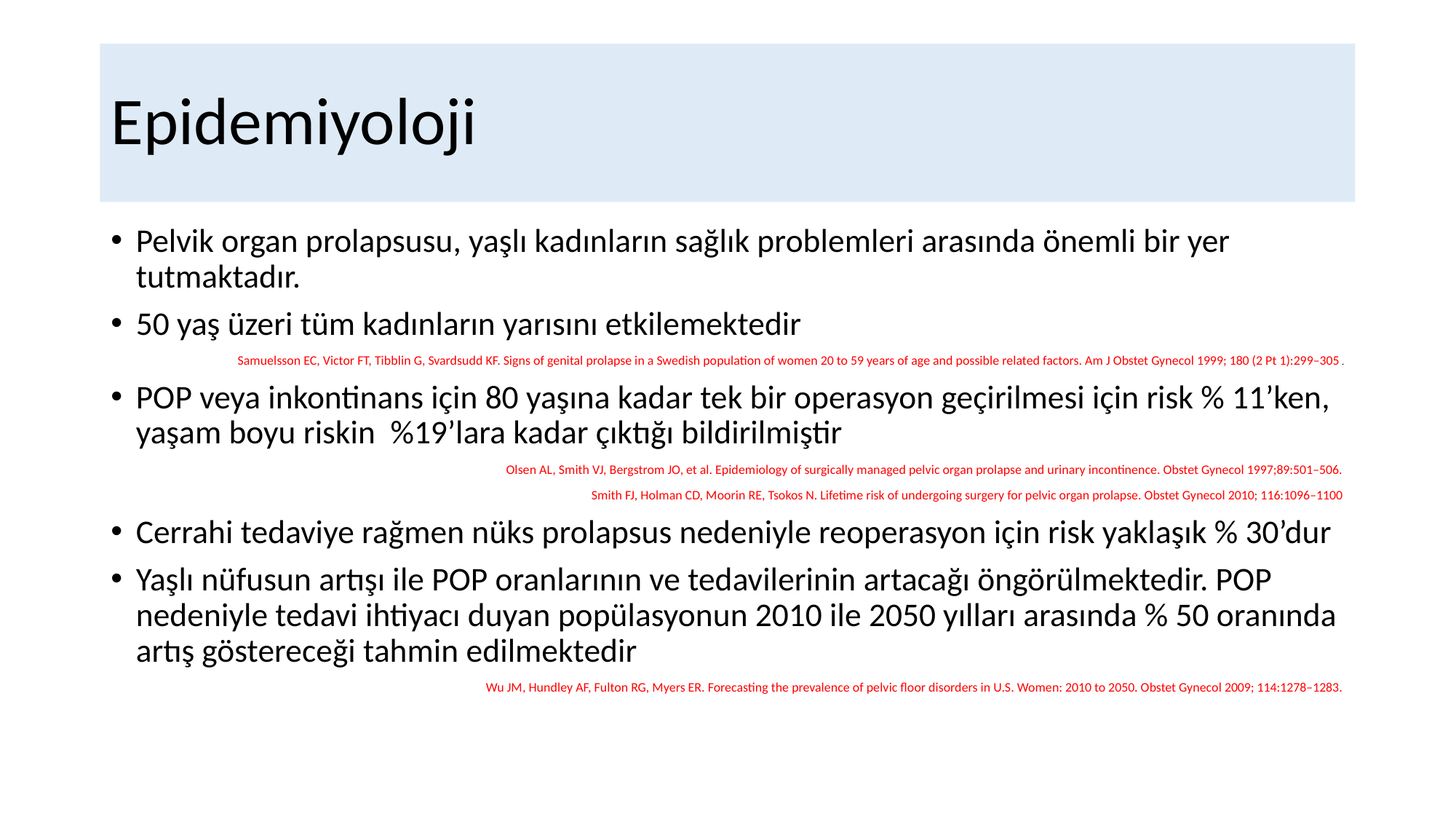

# Epidemiyoloji
Pelvik organ prolapsusu, yaşlı kadınların sağlık problemleri arasında önemli bir yer tutmaktadır.
50 yaş üzeri tüm kadınların yarısını etkilemektedir
Samuelsson EC, Victor FT, Tibblin G, Svardsudd KF. Signs of genital prolapse in a Swedish population of women 20 to 59 years of age and possible related factors. Am J Obstet Gynecol 1999; 180 (2 Pt 1):299–305.
POP veya inkontinans için 80 yaşına kadar tek bir operasyon geçirilmesi için risk % 11’ken, yaşam boyu riskin  %19’lara kadar çıktığı bildirilmiştir
Olsen AL, Smith VJ, Bergstrom JO, et al. Epidemiology of surgically managed pelvic organ prolapse and urinary incontinence. Obstet Gynecol 1997;89:501–506.
Smith FJ, Holman CD, Moorin RE, Tsokos N. Lifetime risk of undergoing surgery for pelvic organ prolapse. Obstet Gynecol 2010; 116:1096–1100
Cerrahi tedaviye rağmen nüks prolapsus nedeniyle reoperasyon için risk yaklaşık % 30’dur
Yaşlı nüfusun artışı ile POP oranlarının ve tedavilerinin artacağı öngörülmektedir. POP nedeniyle tedavi ihtiyacı duyan popülasyonun 2010 ile 2050 yılları arasında % 50 oranında artış göstereceği tahmin edilmektedir
Wu JM, Hundley AF, Fulton RG, Myers ER. Forecasting the prevalence of pelvic floor disorders in U.S. Women: 2010 to 2050. Obstet Gynecol 2009; 114:1278–1283.